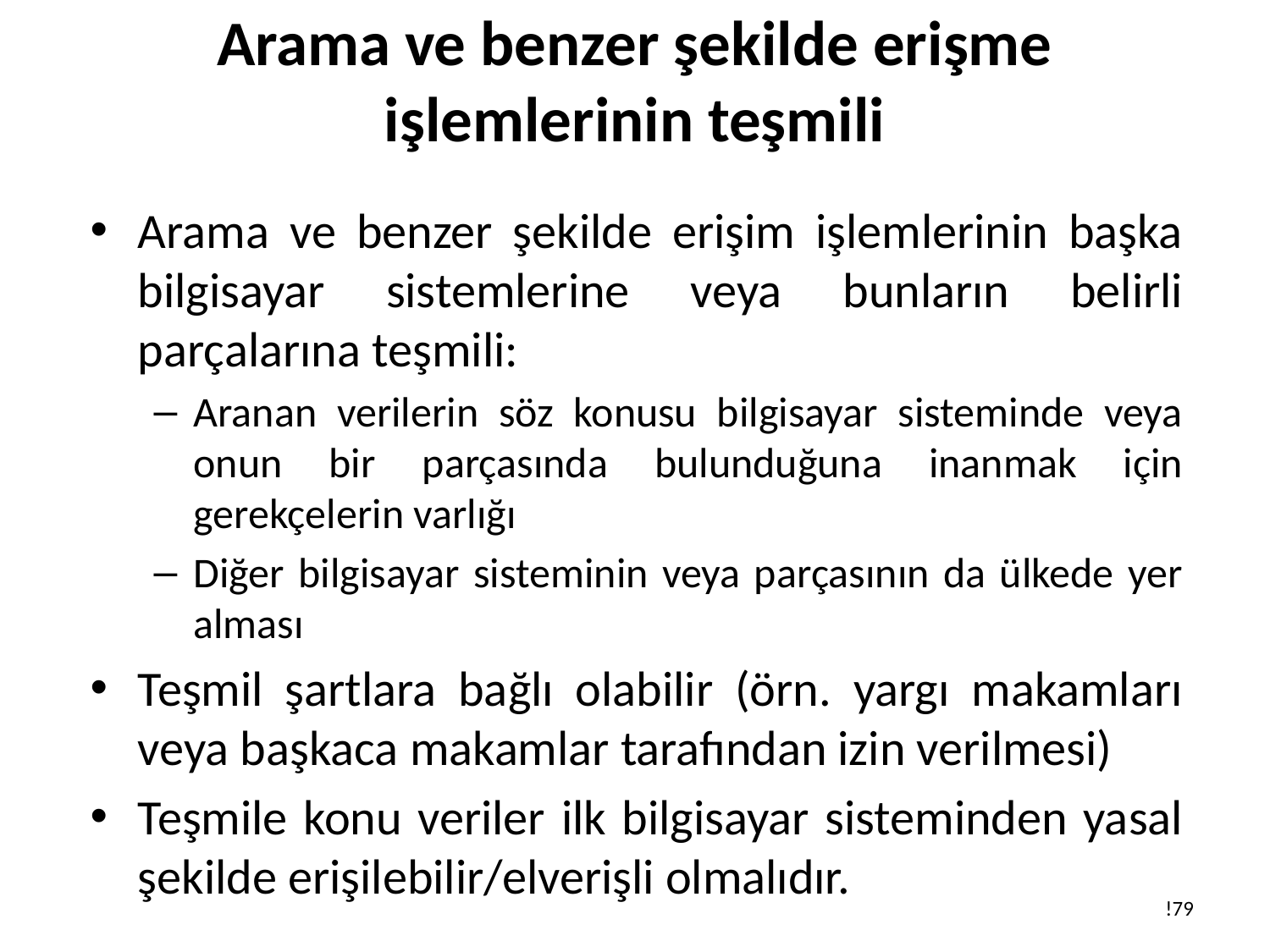

# Arama ve benzer şekilde erişme işlemlerinin teşmili
Arama ve benzer şekilde erişim işlemlerinin başka bilgisayar sistemlerine veya bunların belirli parçalarına teşmili:
Aranan verilerin söz konusu bilgisayar sisteminde veya onun bir parçasında bulunduğuna inanmak için gerekçelerin varlığı
Diğer bilgisayar sisteminin veya parçasının da ülkede yer alması
Teşmil şartlara bağlı olabilir (örn. yargı makamları veya başkaca makamlar tarafından izin verilmesi)
Teşmile konu veriler ilk bilgisayar sisteminden yasal şekilde erişilebilir/elverişli olmalıdır.
!79